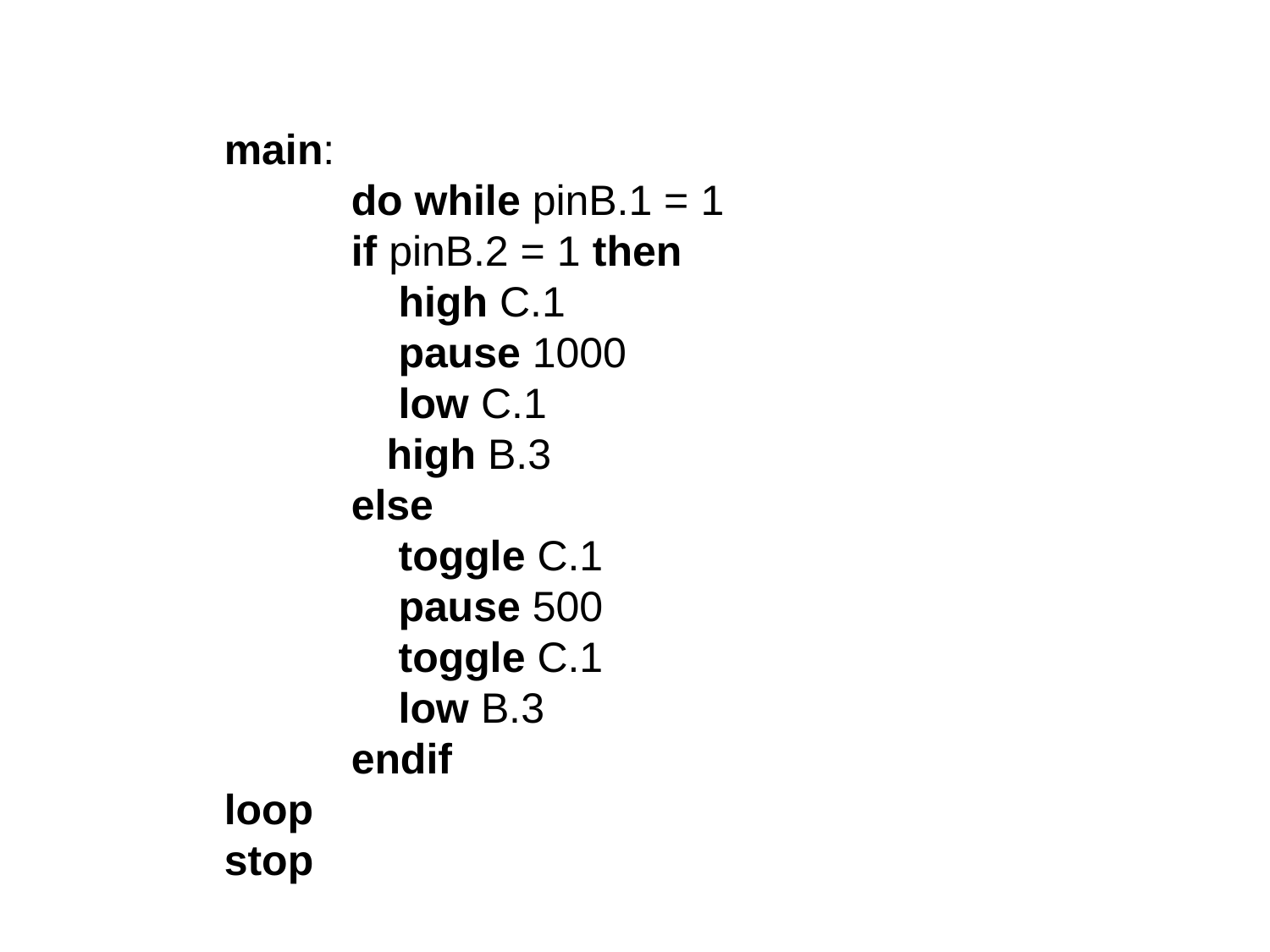

main:
	do while pinB.1 = 1
  	if pinB.2 = 1 then
    	    high C.1
    	    pause 1000
    	    low C.1
    	   high B.3
  	else
    	    toggle C.1
    	    pause 500
    	    toggle C.1
    	    low B.3
  	endif
loop
stop